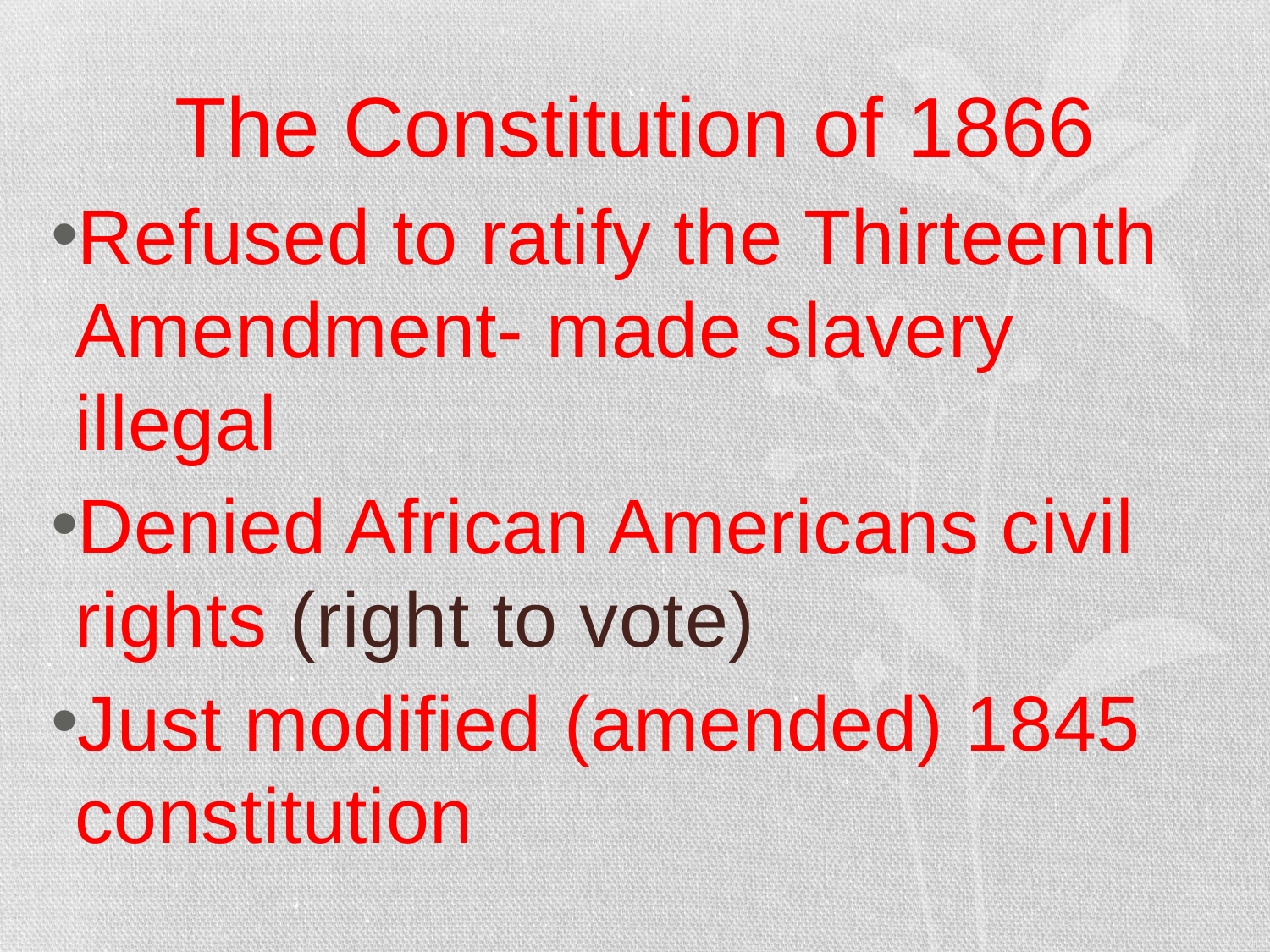

# The Constitution of 1866
Refused to ratify the Thirteenth Amendment- made slavery illegal
Denied African Americans civil rights (right to vote)
Just modified (amended) 1845 constitution